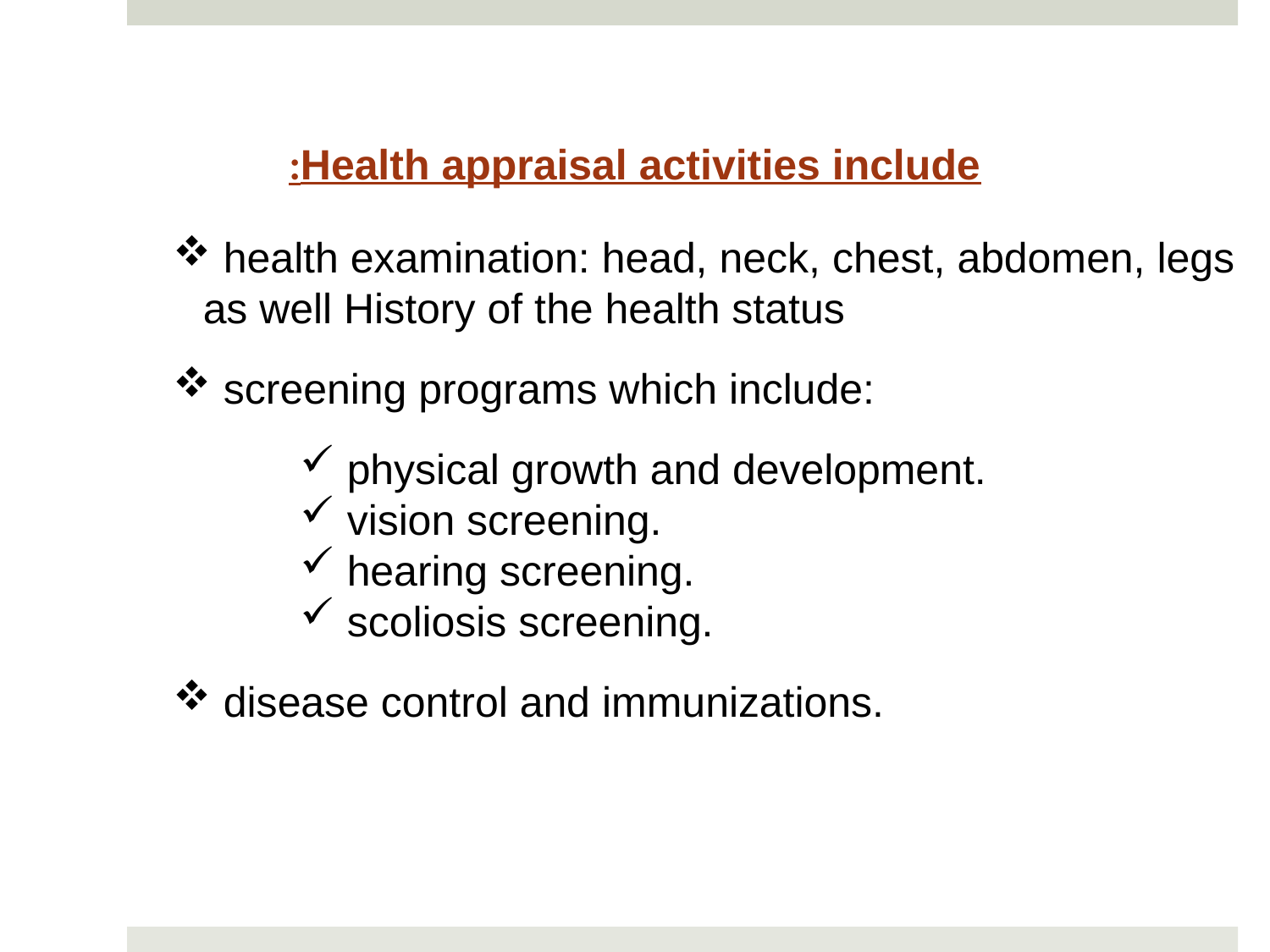

Health appraisal activities include:

 health examination: head, neck, chest, abdomen, legs as well History of the health status

 screening programs which include:

 physical growth and development.
 vision screening.
 hearing screening.
 scoliosis screening.

 disease control and immunizations.